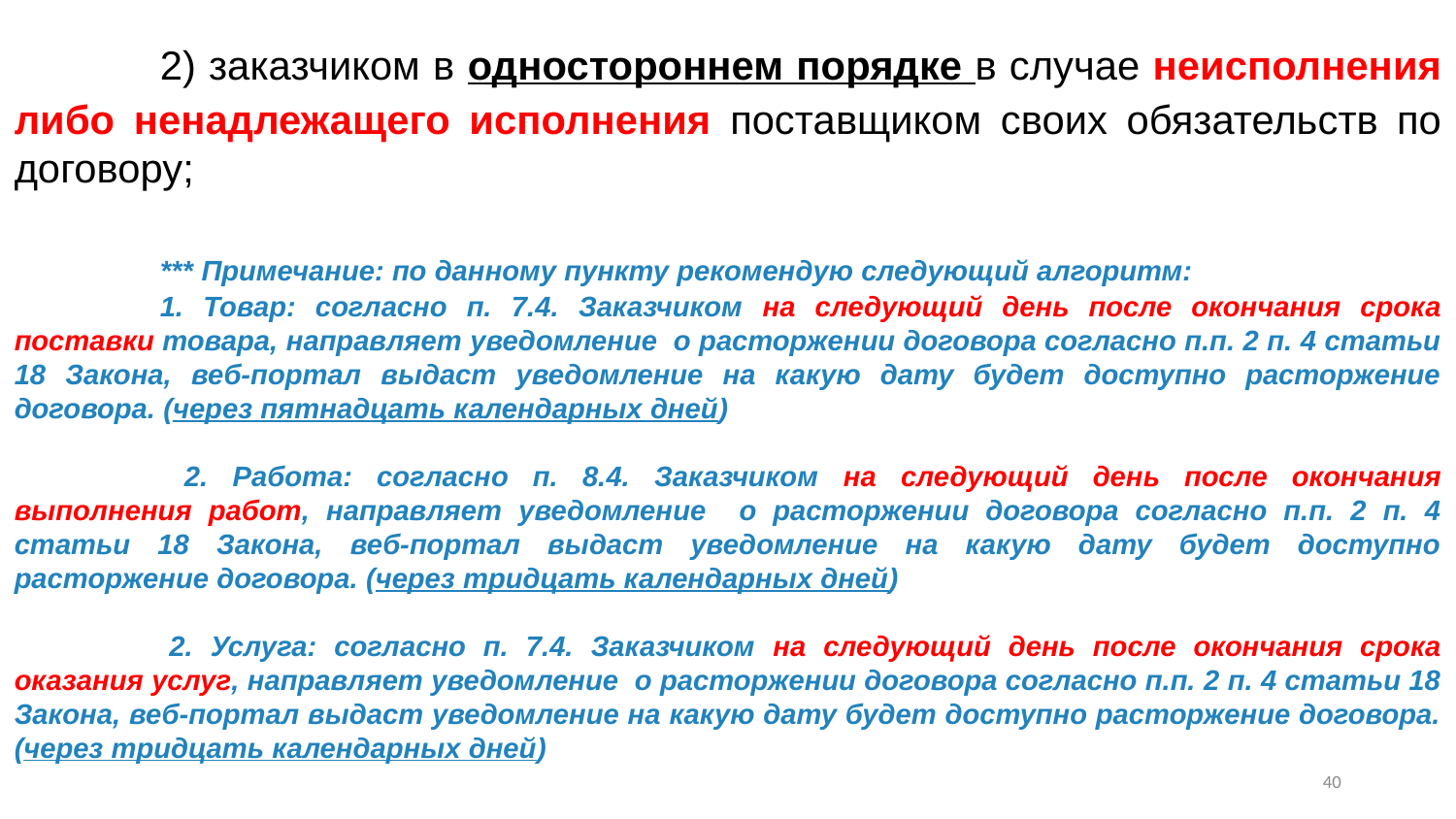

2) заказчиком в одностороннем порядке в случае неисполнения либо ненадлежащего исполнения поставщиком своих обязательств по договору;

	*** Примечание: по данному пункту рекомендую следующий алгоритм:
	1. Товар: согласно п. 7.4. Заказчиком на следующий день после окончания срока поставки товара, направляет уведомление  о расторжении договора согласно п.п. 2 п. 4 статьи 18 Закона, веб-портал выдаст уведомление на какую дату будет доступно расторжение договора. (через пятнадцать календарных дней)

	 2. Работа: согласно п. 8.4. Заказчиком на следующий день после окончания выполнения работ, направляет уведомление  о расторжении договора согласно п.п. 2 п. 4 статьи 18 Закона, веб-портал выдаст уведомление на какую дату будет доступно расторжение договора. (через тридцать календарных дней)

 	2. Услуга: согласно п. 7.4. Заказчиком на следующий день после окончания срока оказания услуг, направляет уведомление  о расторжении договора согласно п.п. 2 п. 4 статьи 18 Закона, веб-портал выдаст уведомление на какую дату будет доступно расторжение договора. (через тридцать календарных дней)

40